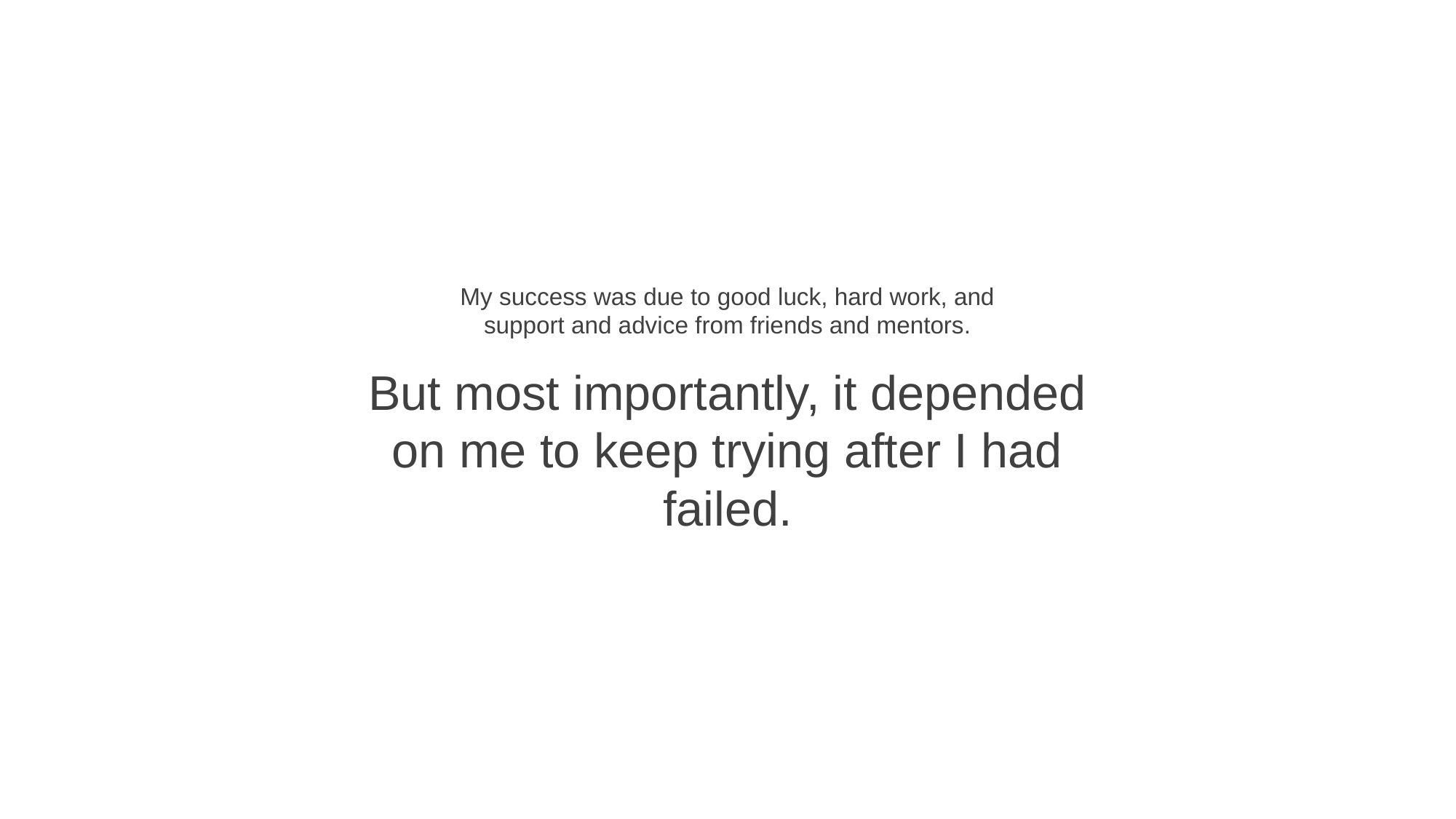

My success was due to good luck, hard work, and support and advice from friends and mentors.
But most importantly, it depended on me to keep trying after I had failed.